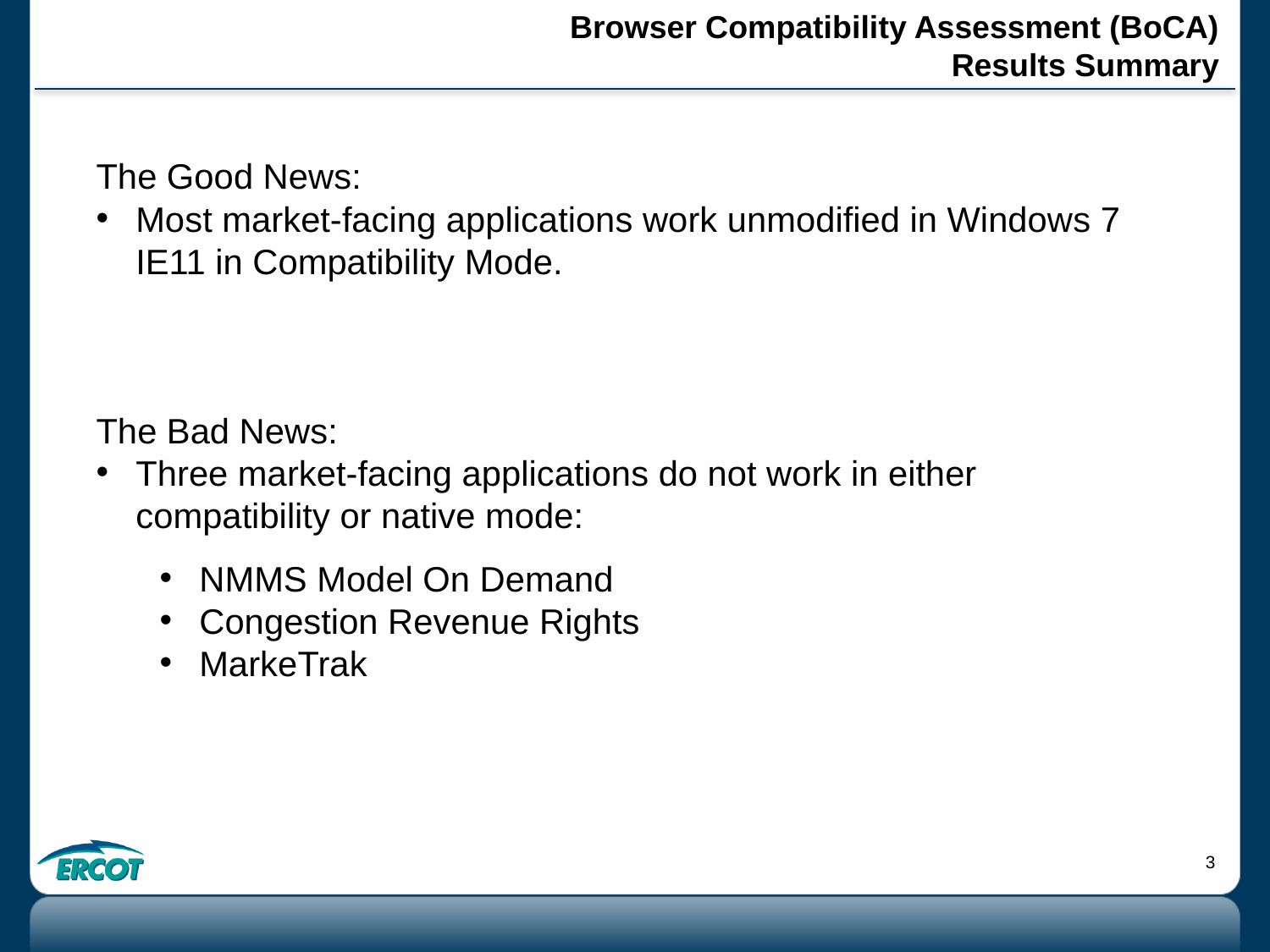

# Browser Compatibility Assessment (BoCA) Results Summary

The Good News:
Most market-facing applications work unmodified in Windows 7 IE11 in Compatibility Mode.

The Bad News:
Three market-facing applications do not work in either compatibility or native mode:
NMMS Model On Demand
Congestion Revenue Rights
MarkeTrak